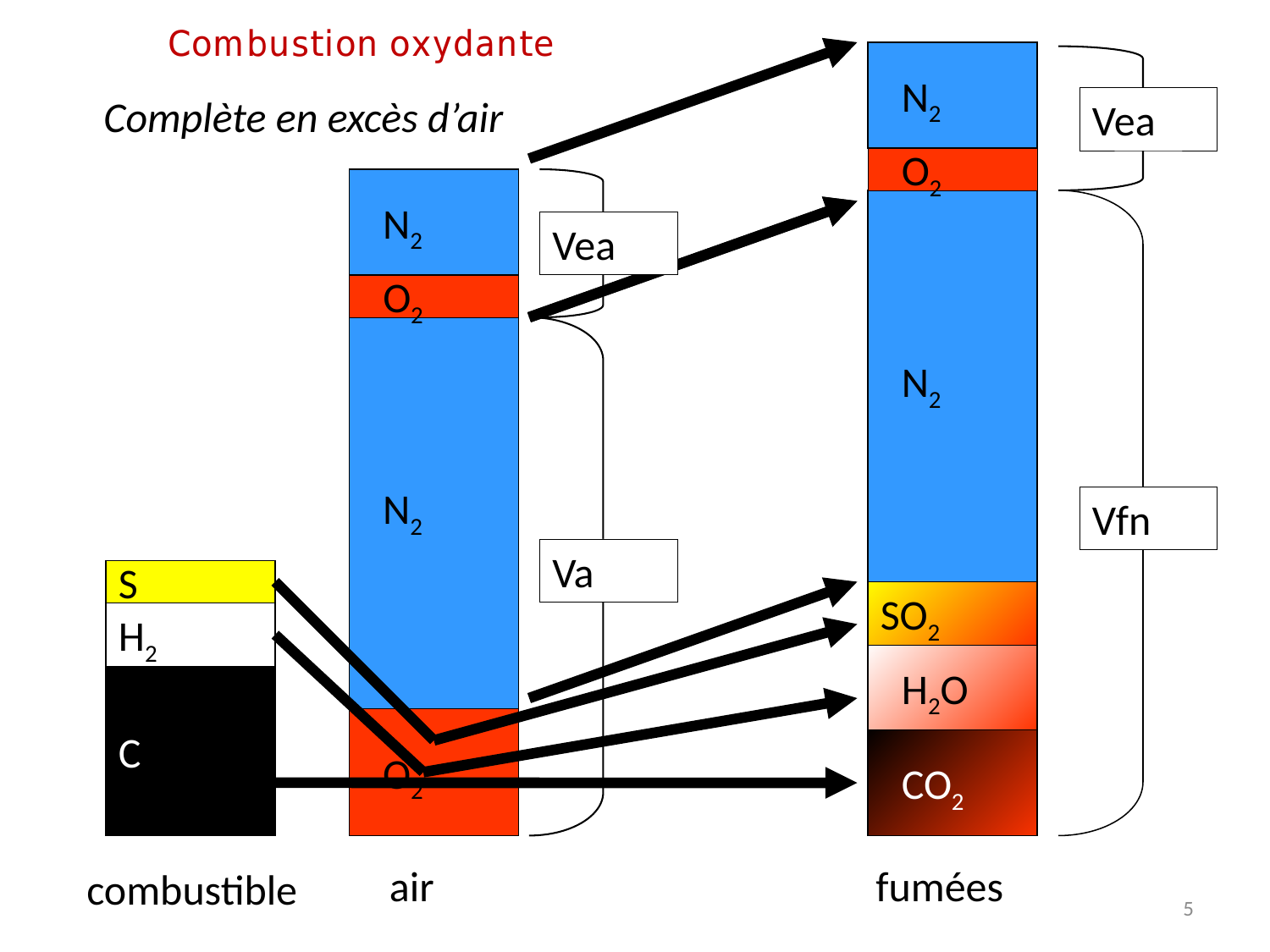

Combustion oxydante

N2
O2

Vea
Complète en excès d’air

N2
O2

Vea

N2

Vfn

N2

Va
S

SO2

H2

H2O

C

O2

CO2

air
fumées
combustible
5